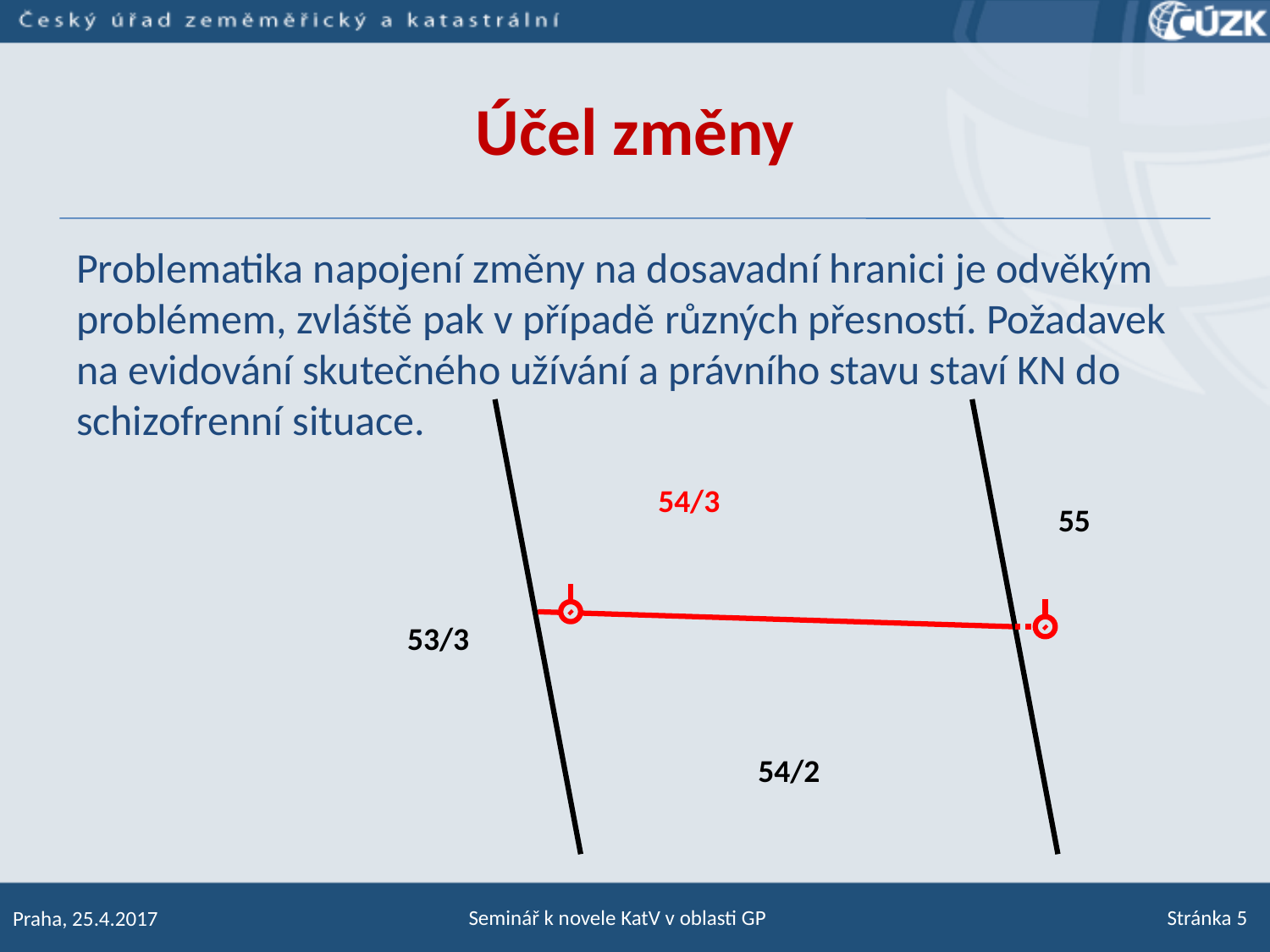

# Účel změny
Problematika napojení změny na dosavadní hranici je odvěkým problémem, zvláště pak v případě různých přesností. Požadavek na evidování skutečného užívání a právního stavu staví KN do schizofrenní situace.
54/3
55

53/3

54/2
Seminář k novele KatV v oblasti GP
Stránka 5
Praha, 25.4.2017